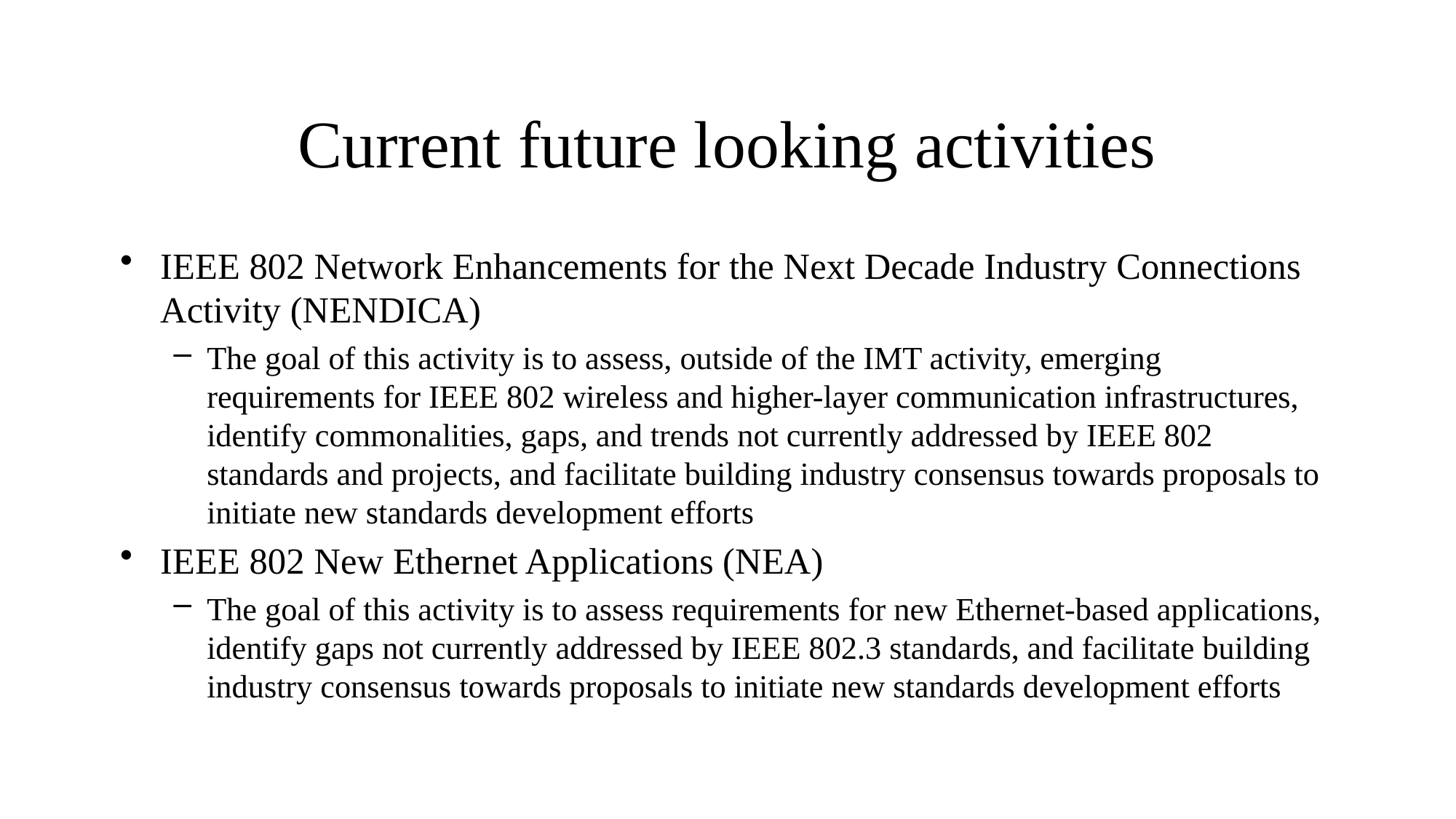

# Current future looking activities
IEEE 802 Network Enhancements for the Next Decade Industry Connections Activity (NENDICA)
The goal of this activity is to assess, outside of the IMT activity, emerging requirements for IEEE 802 wireless and higher-layer communication infrastructures, identify commonalities, gaps, and trends not currently addressed by IEEE 802 standards and projects, and facilitate building industry consensus towards proposals to initiate new standards development efforts
IEEE 802 New Ethernet Applications (NEA)
The goal of this activity is to assess requirements for new Ethernet-based applications, identify gaps not currently addressed by IEEE 802.3 standards, and facilitate building industry consensus towards proposals to initiate new standards development efforts